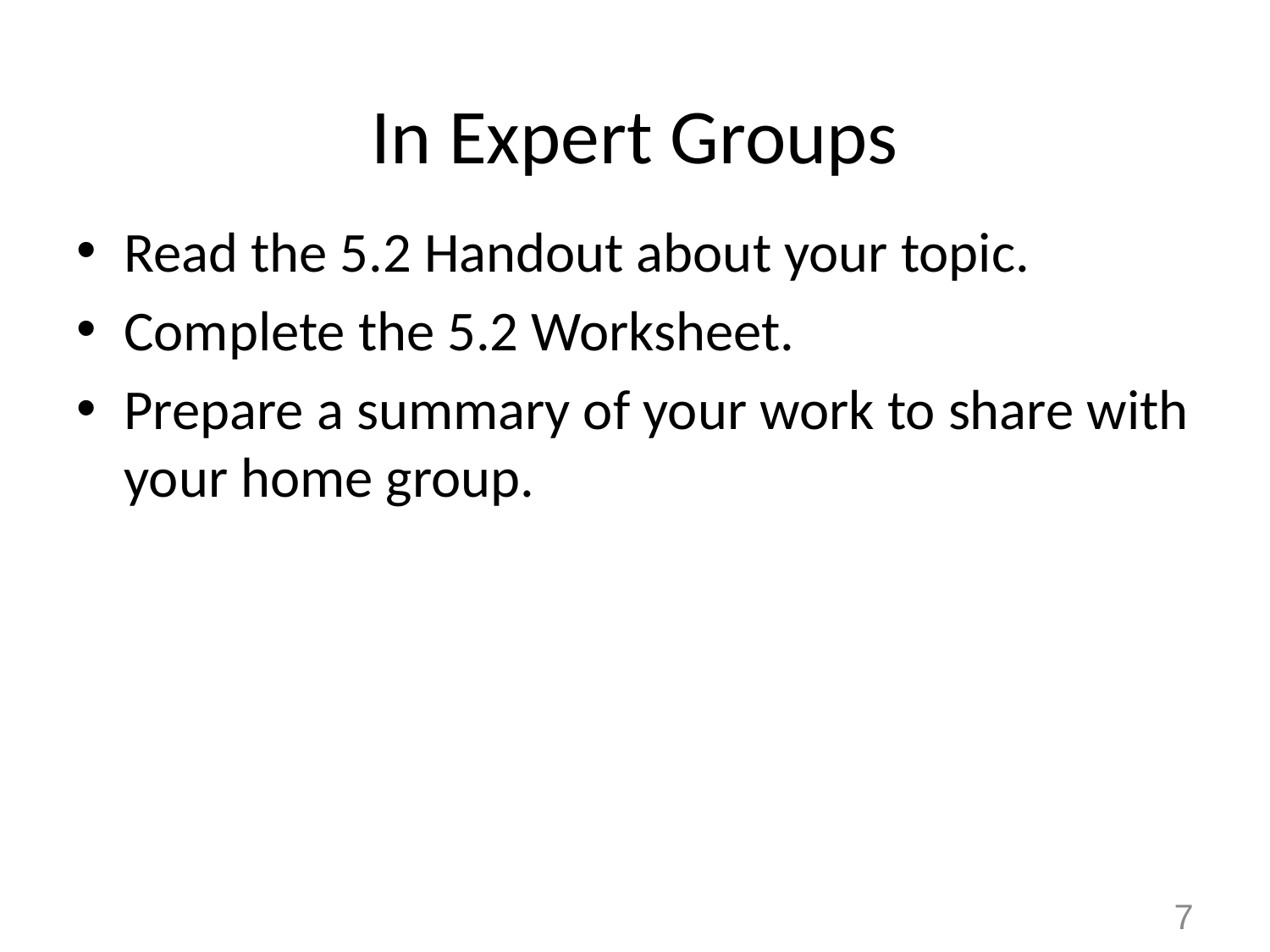

# In Expert Groups
Read the 5.2 Handout about your topic.
Complete the 5.2 Worksheet.
Prepare a summary of your work to share with your home group.
7